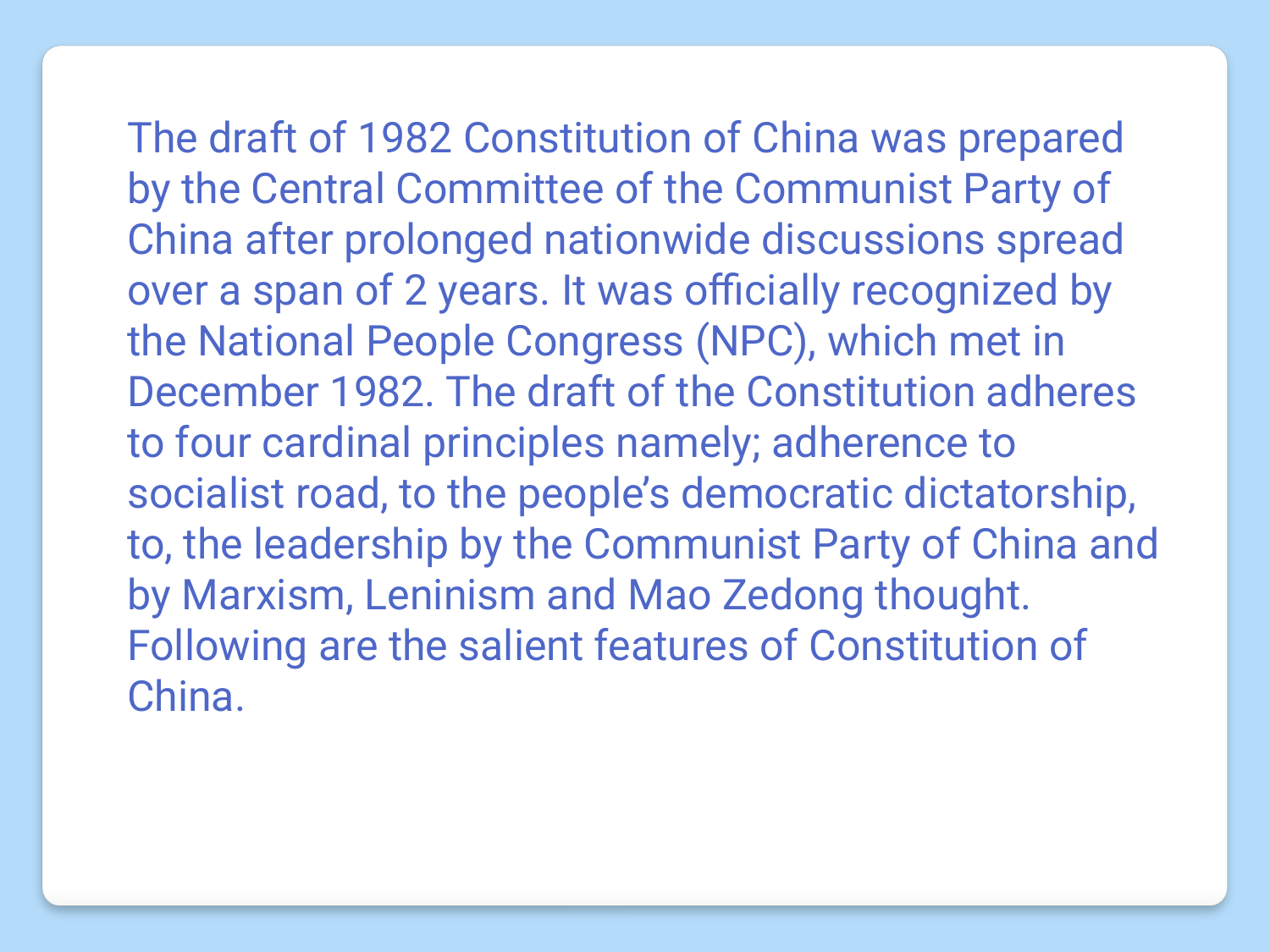

The draft of 1982 Constitution of China was prepared by the Central Committee of the Communist Party of China after prolonged nationwide discussions spread over a span of 2 years. It was officially recognized by the National People Congress (NPC), which met in December 1982. The draft of the Constitution adheres to four cardinal principles namely; adherence to socialist road, to the people’s democratic dictatorship, to, the leadership by the Communist Party of China and by Marxism, Leninism and Mao Zedong thought. Following are the salient features of Constitution of China.